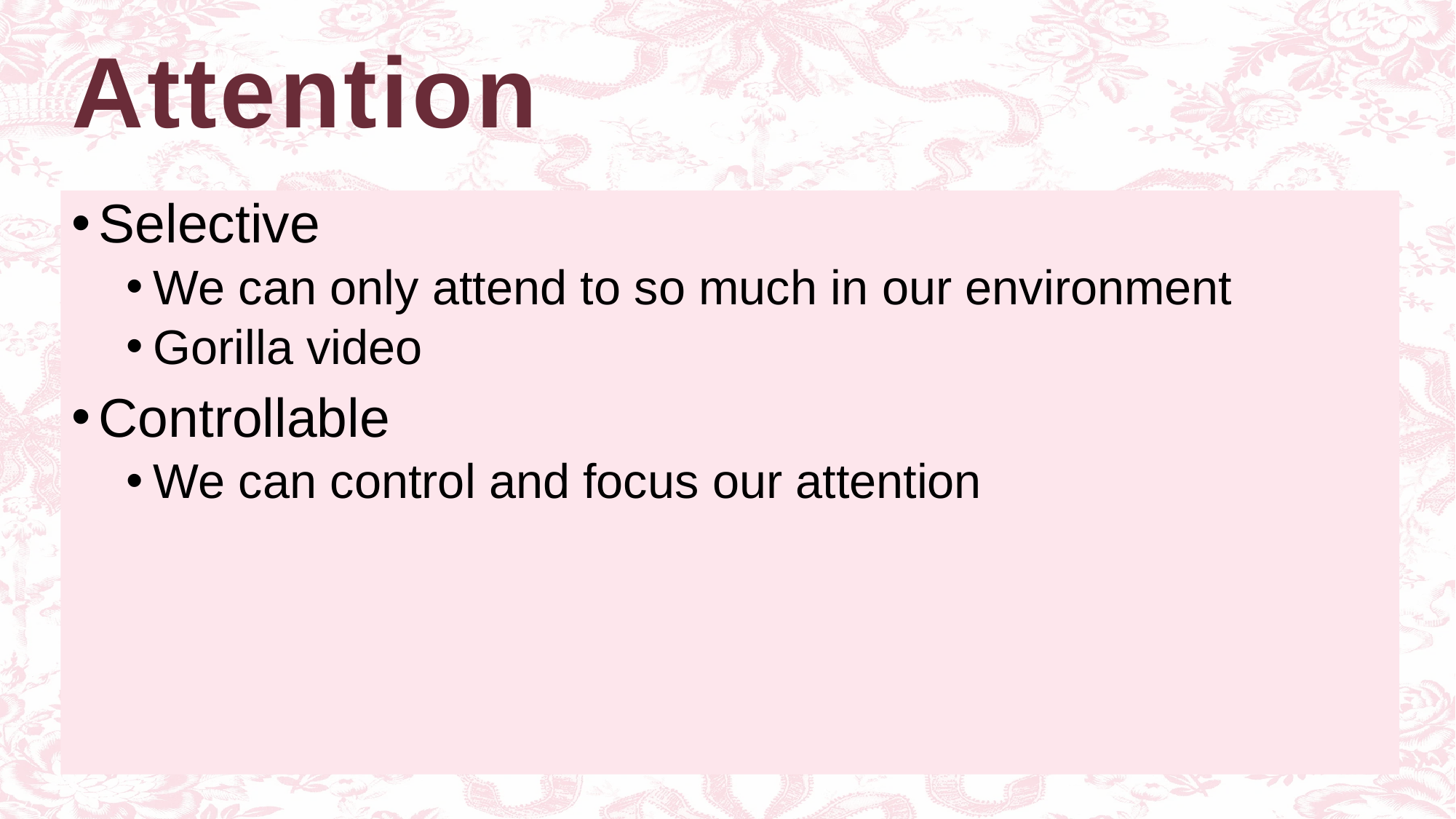

# Attention
Selective
We can only attend to so much in our environment
Gorilla video
Controllable
We can control and focus our attention